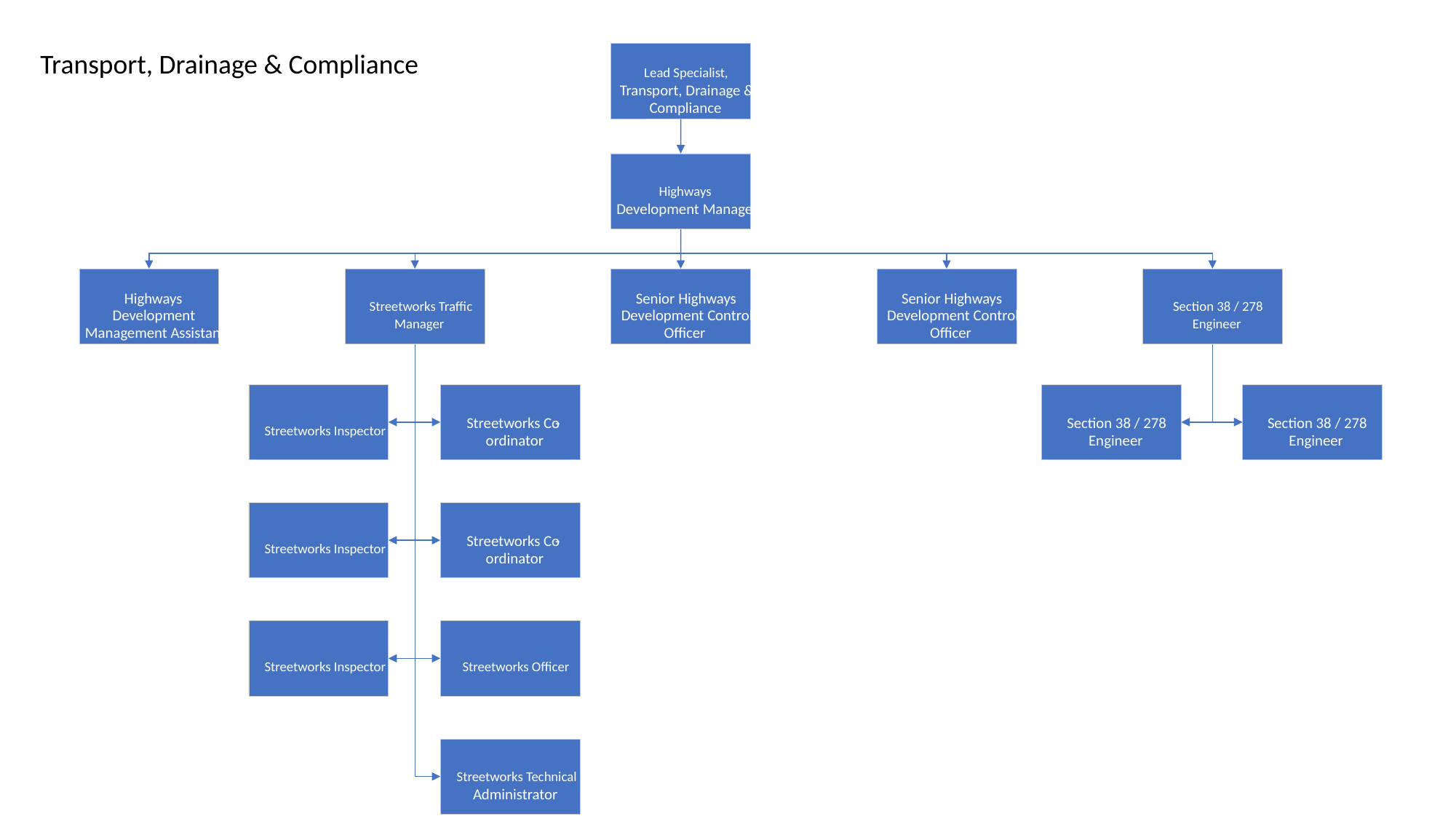

Transport, Drainage & Compliance

Lead Specialist,
Transport, Drainage &
Compliance

Highways
Development Manager

Highways
Senior Highways
Senior Highways
Streetworks Traffic
Section 38 / 278
Development
Development Control
Development Control
Manager
Engineer
Management Assistant
Officer
Officer

Streetworks Co
-
Section 38 / 278
Section 38 / 278

Streetworks Inspector
ordinator
Engineer
Engineer

Streetworks Co
-

Streetworks Inspector
ordinator

Streetworks Inspector
Streetworks Officer

Streetworks Technical

Administrator